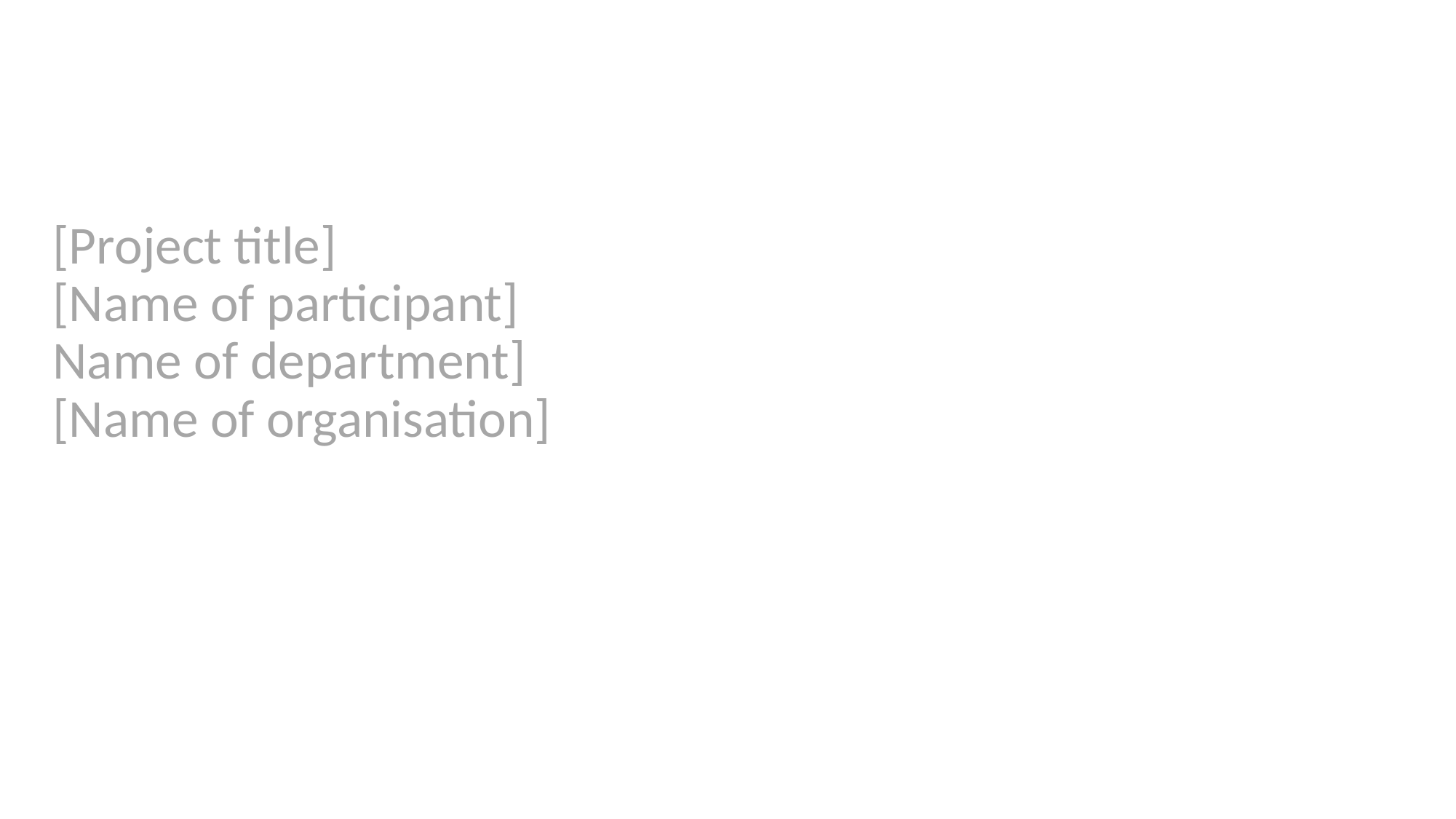

# [Project title] [Name of participant] Name of department] [Name of organisation]